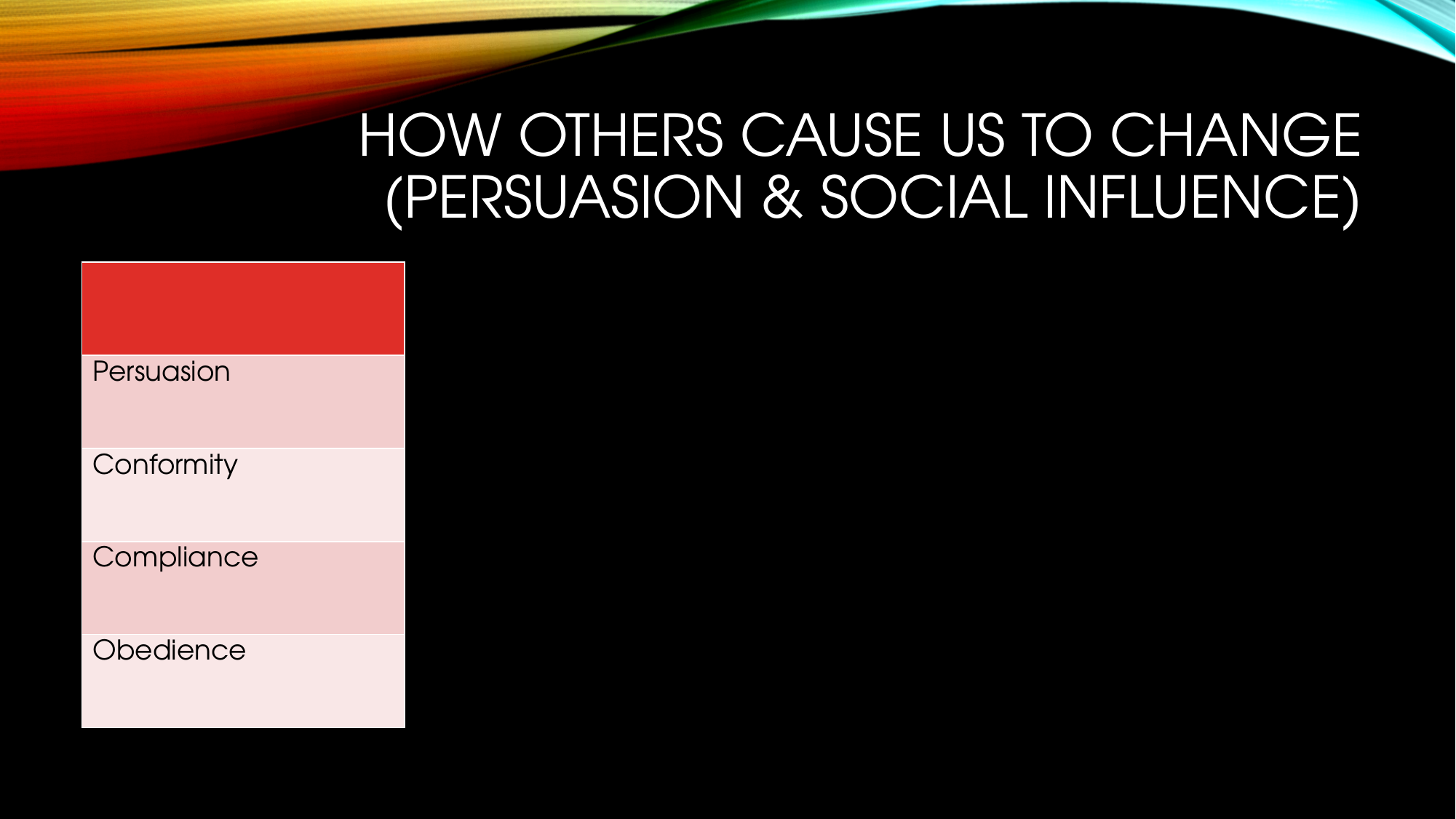

# How others cause us to Change (persuasion & social influence)
|  |
| --- |
| Persuasion |
| Conformity |
| Compliance |
| Obedience |